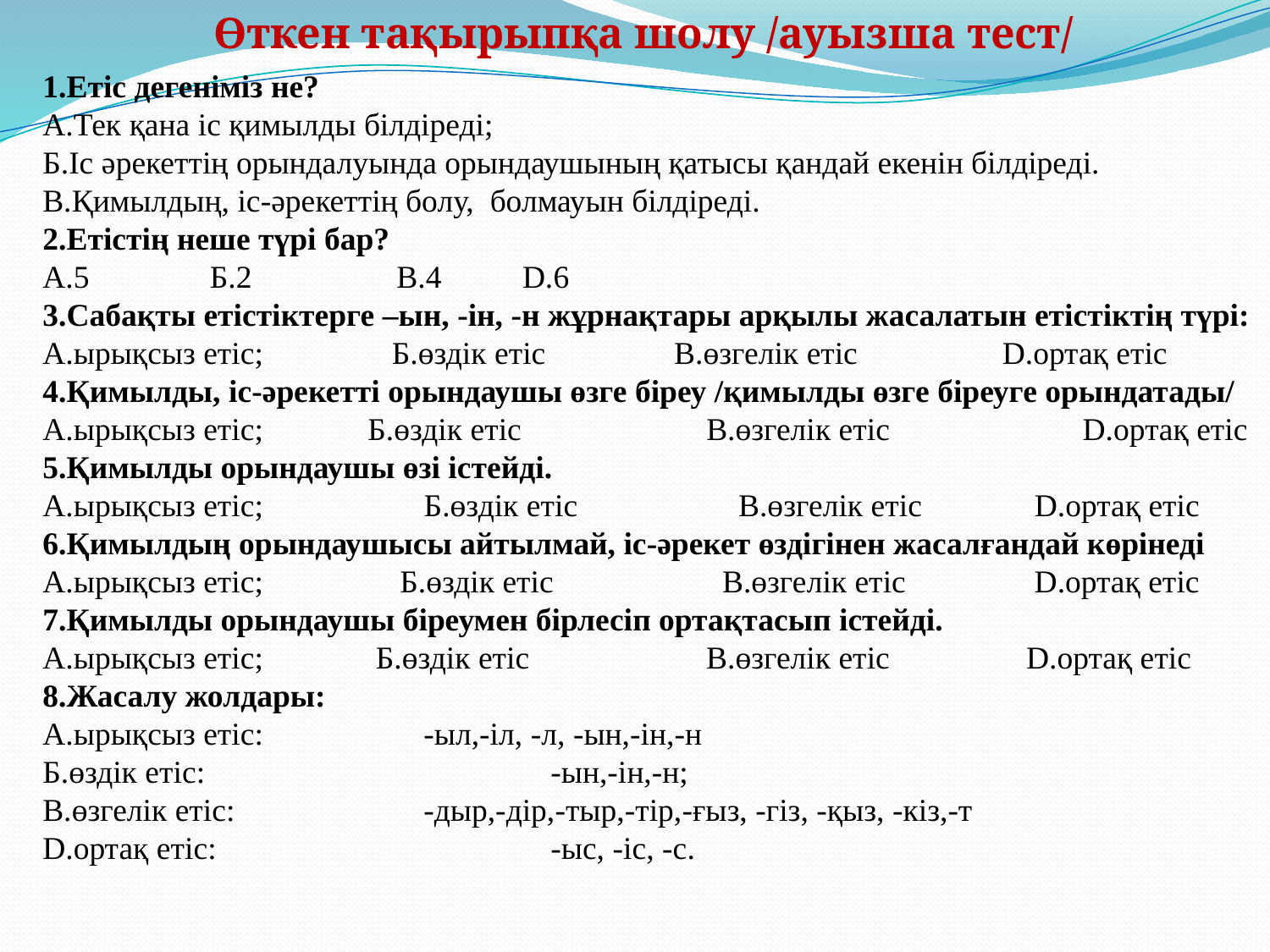

Өткен тақырыпқа шолу /ауызша тест/
1.Етіс дегеніміз не?
А.Тек қана іс қимылды білдіреді;
Б.Іс әрекеттің орындалуында орындаушының қатысы қандай екенін білдіреді.
В.Қимылдың, іс-әрекеттің болу,  болмауын білдіреді.
2.Етістің неше түрі бар?
А.5               Б.2                  В.4          D.6
3.Сабақты етістіктерге –ын, -ін, -н жұрнақтары арқылы жасалатын етістіктің түрі:
А.ырықсыз етіс;                Б.өздік етіс                В.өзгелік етіс                  D.ортақ етіс
4.Қимылды, іс-әрекетті орындаушы өзге біреу /қимылды өзге біреуге орындатады/
А.ырықсыз етіс;             Б.өздік етіс                       В.өзгелік етіс                        D.ортақ етіс
5.Қимылды орындаушы өзі істейді.
А.ырықсыз етіс;                    Б.өздік етіс                    В.өзгелік етіс              D.ортақ етіс
6.Қимылдың орындаушысы айтылмай, іс-әрекет өздігінен жасалғандай көрінеді
А.ырықсыз етіс;                 Б.өздік етіс                     В.өзгелік етіс                D.ортақ етіс
7.Қимылды орындаушы біреумен бірлесіп ортақтасып істейді.
А.ырықсыз етіс;              Б.өздік етіс                      В.өзгелік етіс                 D.ортақ етіс
8.Жасалу жолдары:
А.ырықсыз етіс:		-ыл,-іл, -л, -ын,-ін,-н
Б.өздік етіс:			-ын,-ін,-н;
В.өзгелік етіс:		-дыр,-дір,-тыр,-тір,-ғыз, -гіз, -қыз, -кіз,-т
D.ортақ етіс:			-ыс, -іс, -с.